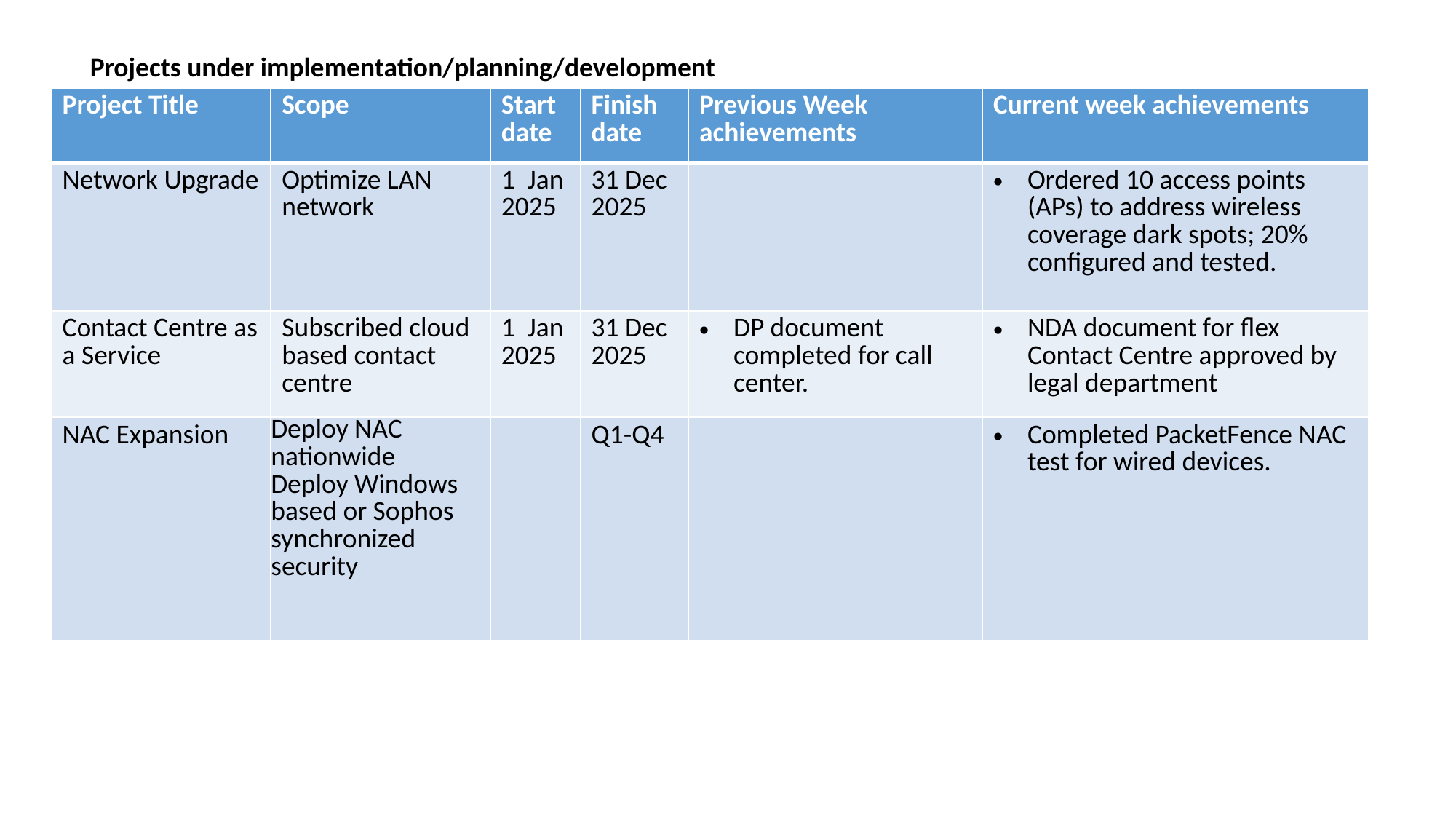

Projects under implementation/planning/development
| Project Title | Scope | Start date | Finish date | Previous Week achievements | Current week achievements |
| --- | --- | --- | --- | --- | --- |
| Network Upgrade | Optimize LAN network | 1 Jan 2025 | 31 Dec 2025 |  | Ordered 10 access points (APs) to address wireless coverage dark spots; 20% configured and tested. |
| Contact Centre as a Service | Subscribed cloud based contact centre | 1 Jan 2025 | 31 Dec 2025 | DP document completed for call center. | NDA document for flex Contact Centre approved by legal department |
| NAC Expansion | Deploy NAC nationwide Deploy Windows based or Sophos synchronized security |  | Q1-Q4 |  | Completed PacketFence NAC test for wired devices. |